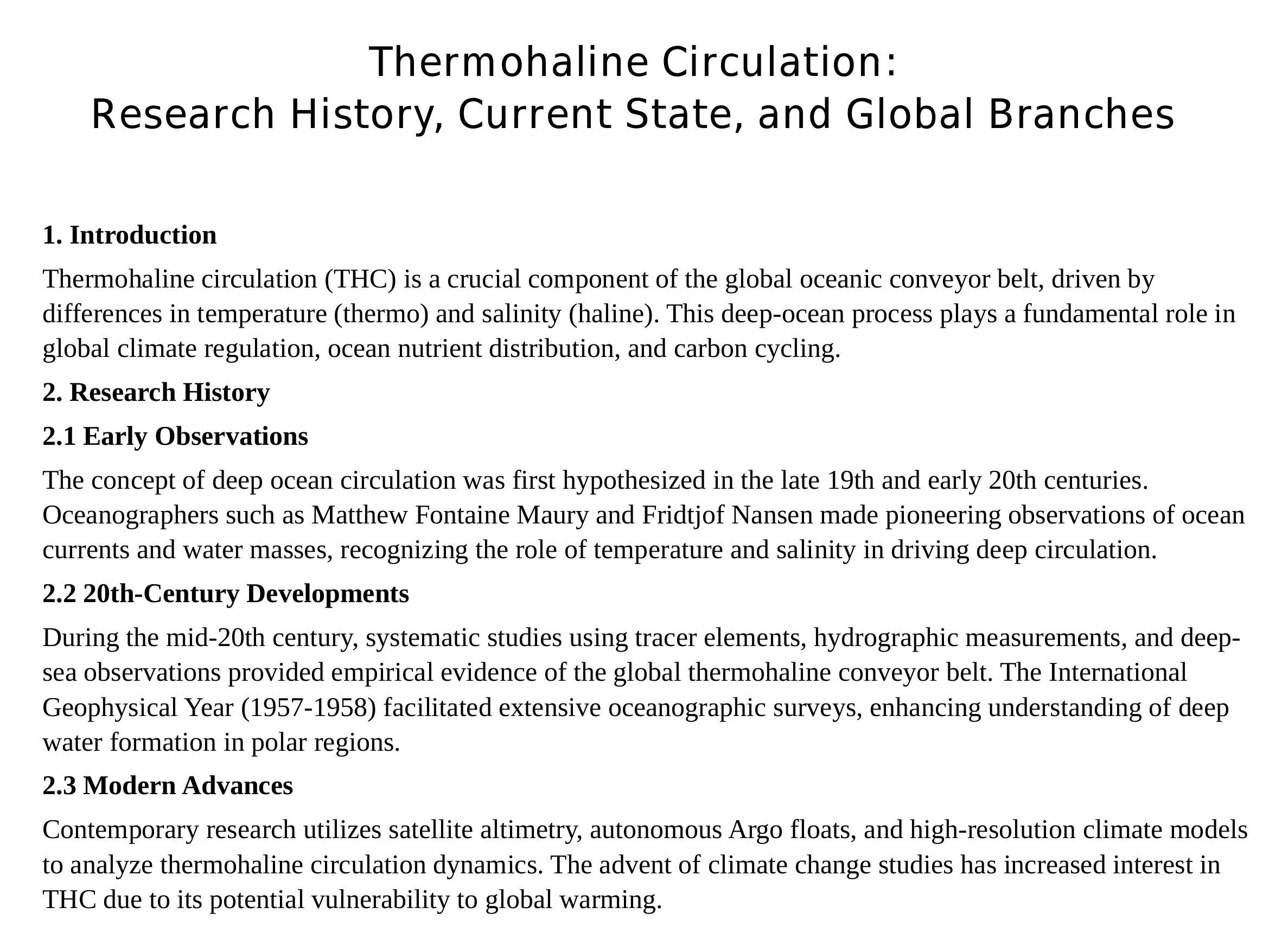

Thermohaline Circulation:
Research History, Current State, and Global Branches
1. Introduction
Thermohaline circulation (THC) is a crucial component of the global oceanic conveyor belt, driven by differences in temperature (thermo) and salinity (haline). This deep-ocean process plays a fundamental role in global climate regulation, ocean nutrient distribution, and carbon cycling.
2. Research History
2.1 Early Observations
The concept of deep ocean circulation was first hypothesized in the late 19th and early 20th centuries. Oceanographers such as Matthew Fontaine Maury and Fridtjof Nansen made pioneering observations of ocean currents and water masses, recognizing the role of temperature and salinity in driving deep circulation.
2.2 20th-Century Developments
During the mid-20th century, systematic studies using tracer elements, hydrographic measurements, and deep-sea observations provided empirical evidence of the global thermohaline conveyor belt. The International Geophysical Year (1957-1958) facilitated extensive oceanographic surveys, enhancing understanding of deep water formation in polar regions.
2.3 Modern Advances
Contemporary research utilizes satellite altimetry, autonomous Argo floats, and high-resolution climate models to analyze thermohaline circulation dynamics. The advent of climate change studies has increased interest in THC due to its potential vulnerability to global warming.